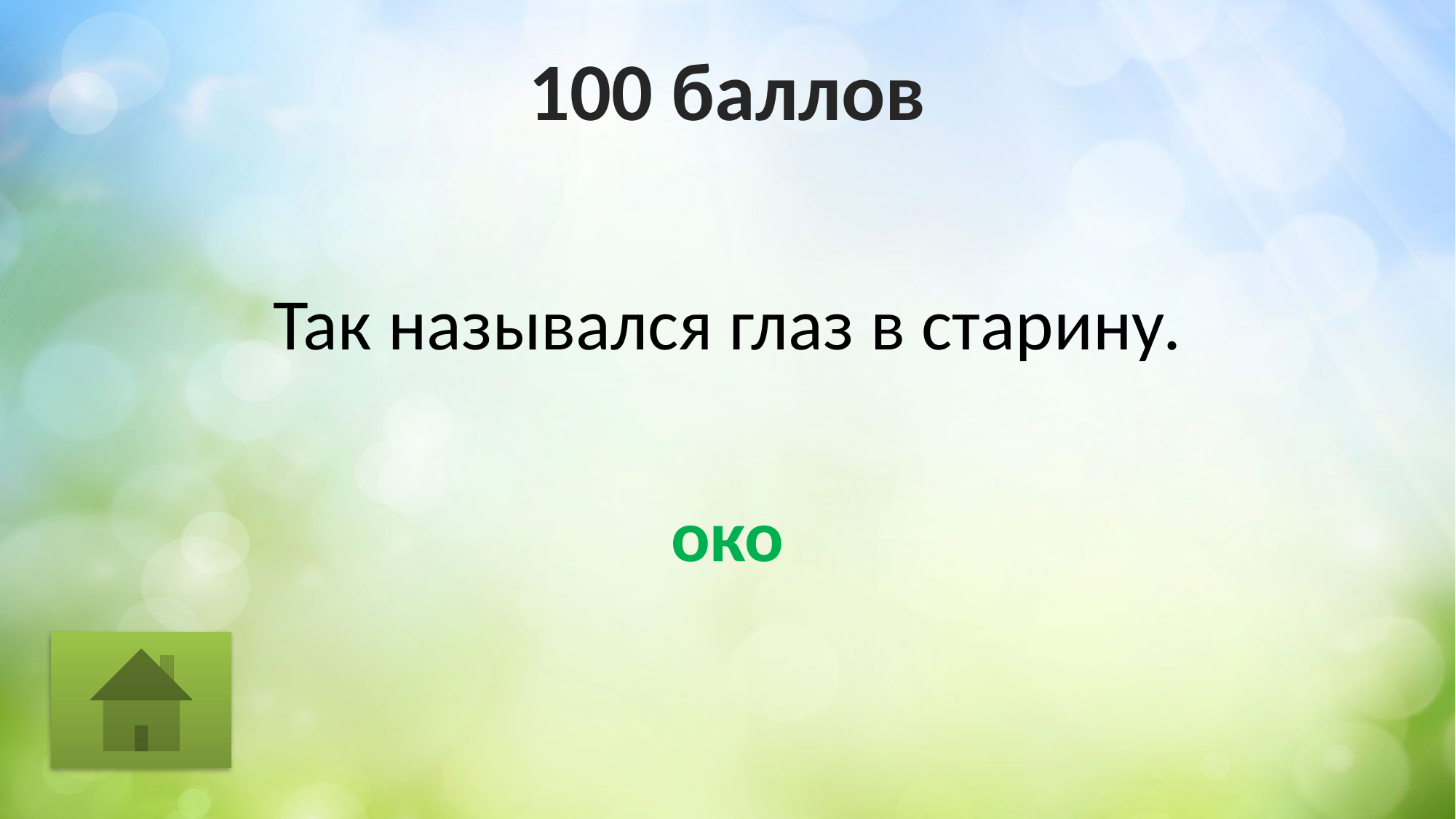

# 100 баллов
Так назывался глаз в старину.
око